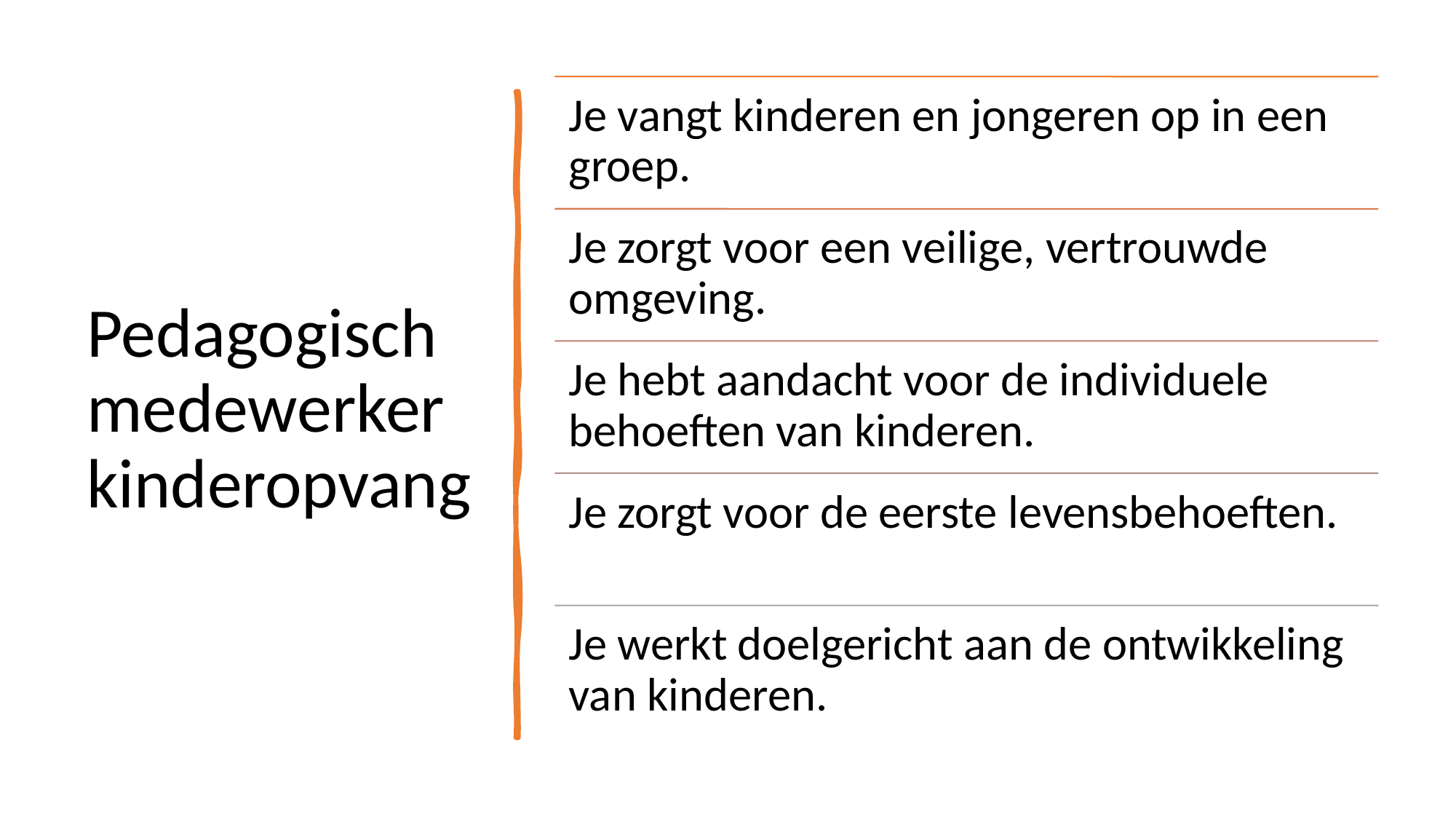

Je vangt kinderen en jongeren op in een groep.
Je zorgt voor een veilige, vertrouwde omgeving.
Je hebt aandacht voor de individuele behoeften van kinderen.
Je zorgt voor de eerste levensbehoeften.
Je werkt doelgericht aan de ontwikkeling van kinderen.
# Pedagogisch medewerker kinderopvang